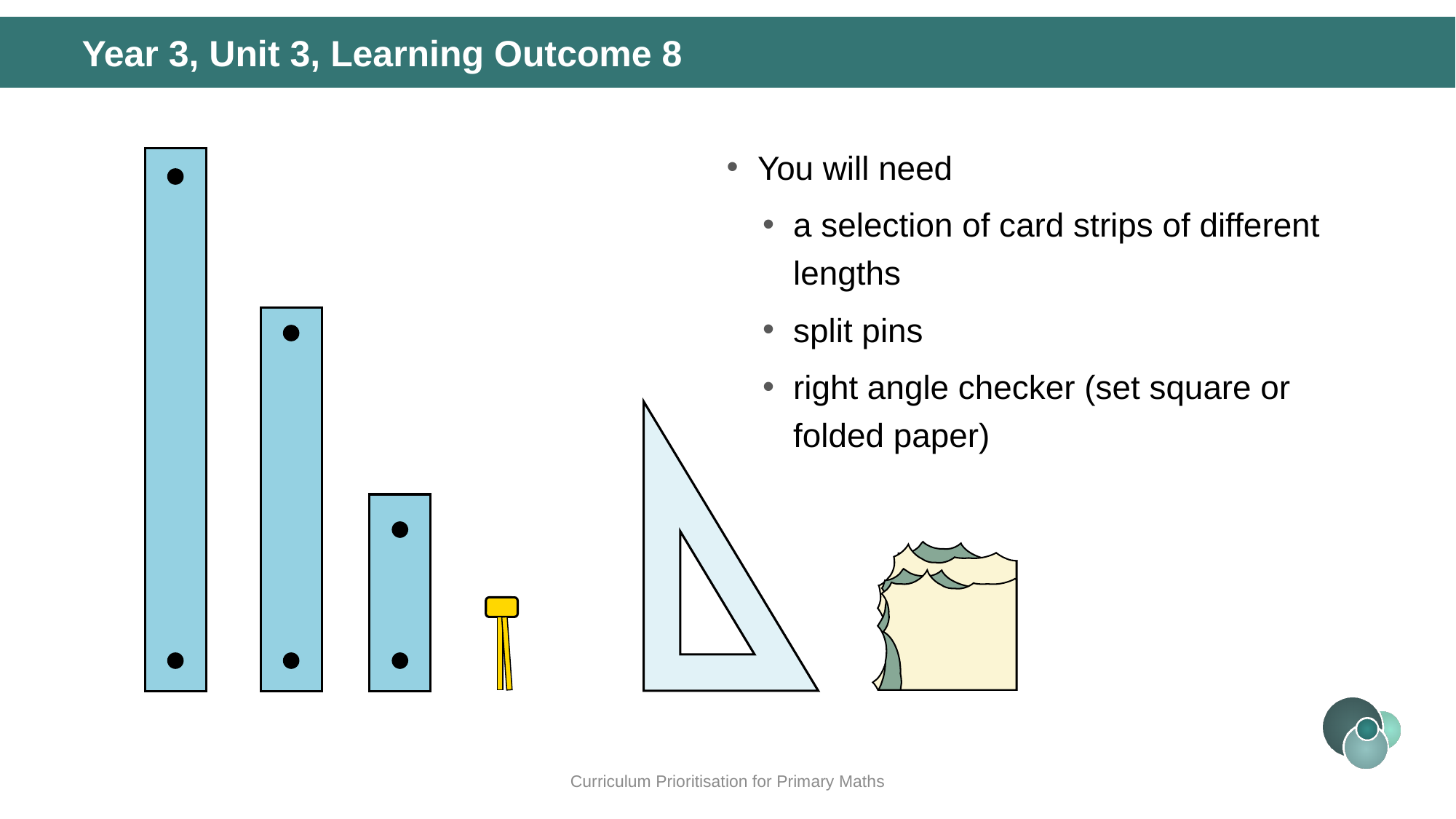

Year 3, Unit 3, Learning Outcome 8
You will need
a selection of card strips of different lengths
split pins
right angle checker (set square or folded paper)

Curriculum Prioritisation for Primary Maths